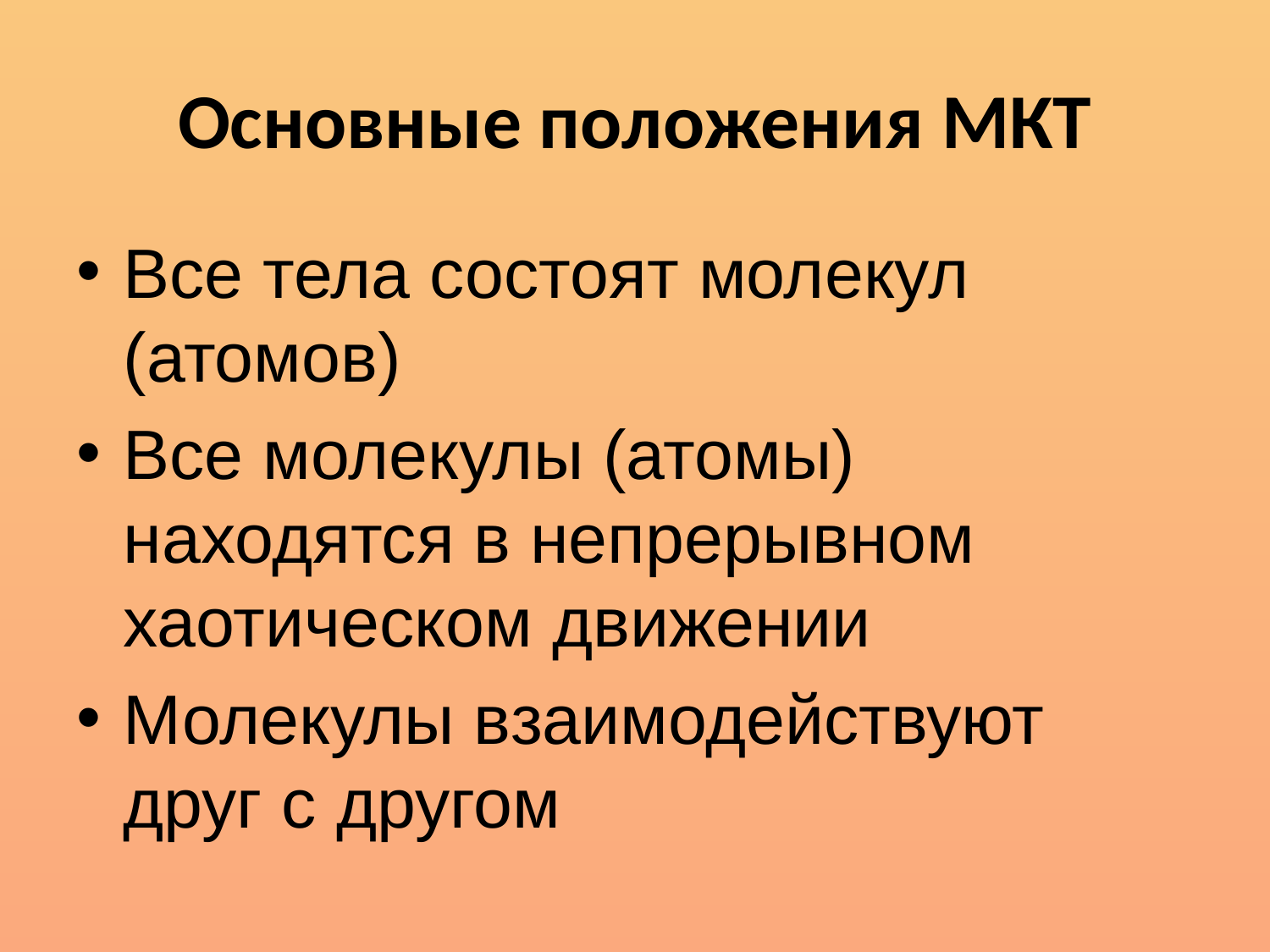

# Основные положения МКТ
Все тела состоят молекул (атомов)
Все молекулы (атомы) находятся в непрерывном хаотическом движении
Молекулы взаимодействуют друг с другом